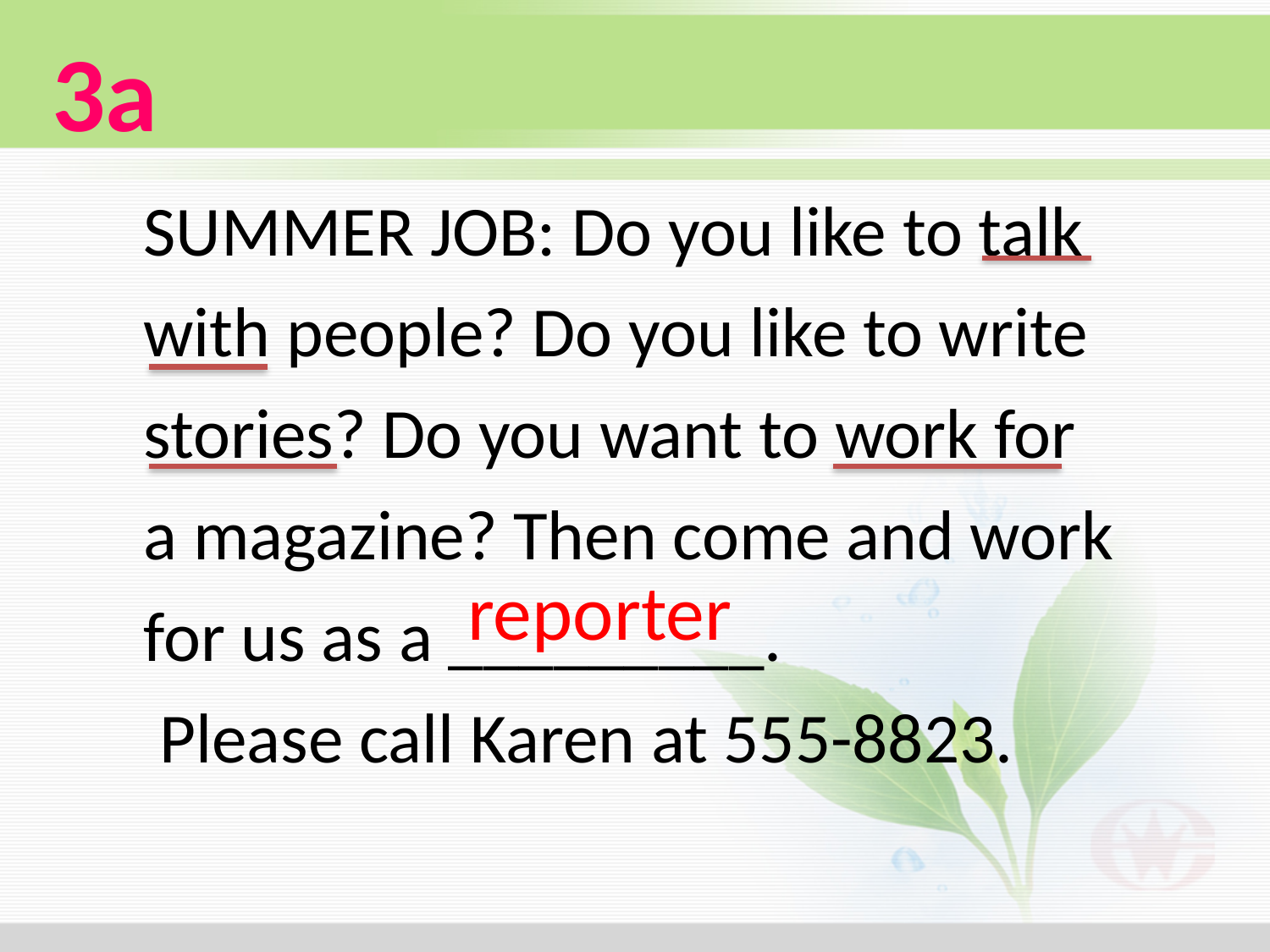

3a
SUMMER JOB: Do you like to talk with people? Do you like to write stories? Do you want to work for a magazine? Then come and work for us as a _________.
 Please call Karen at 555-8823.
reporter